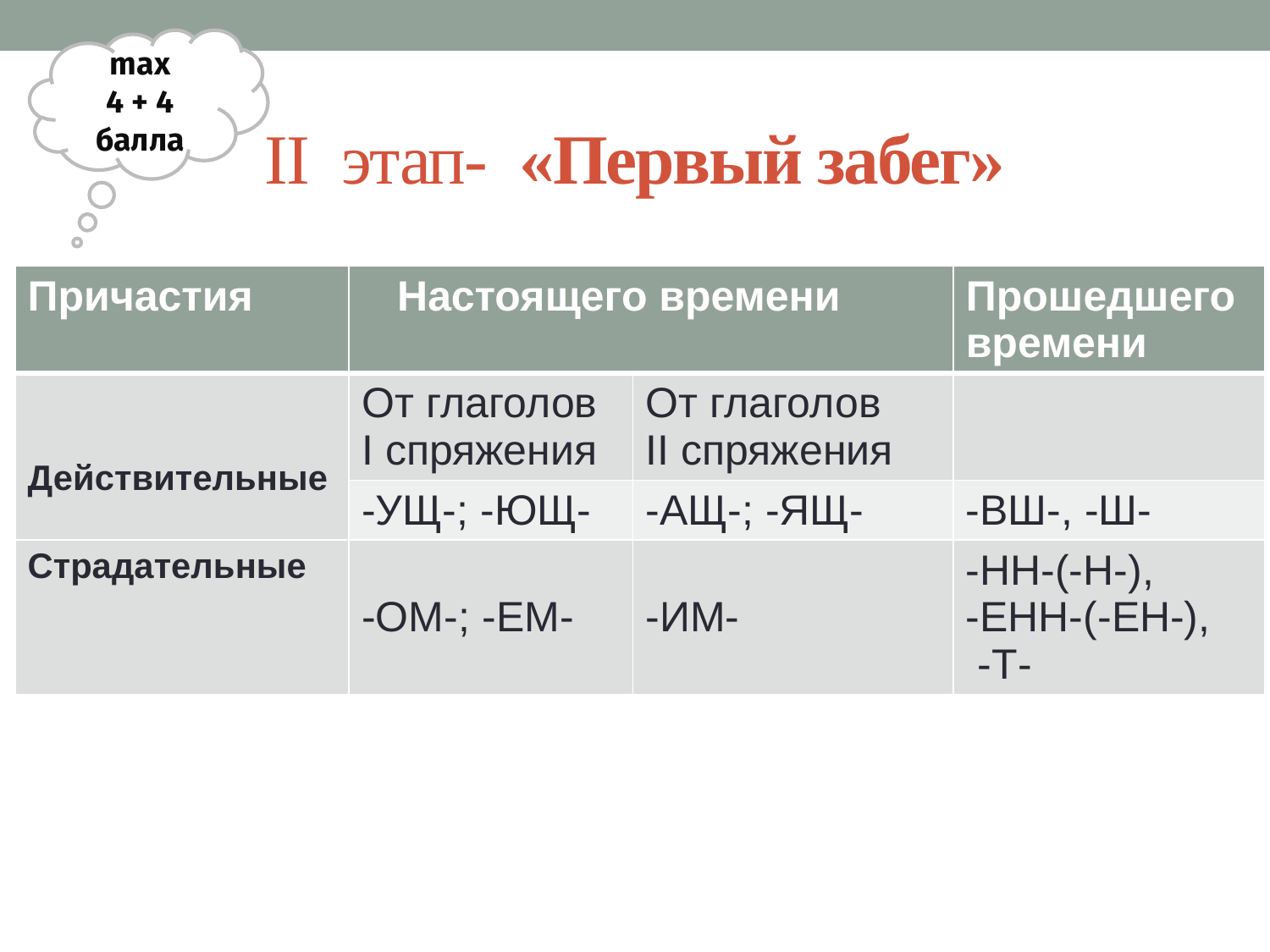

max
4 + 4 балла
# II  этап-  «Первый забег»
| Причастия | Настоящего времени |  | Прошедшего времени |
| --- | --- | --- | --- |
| Действительные | От глаголов I cпряжения | От глаголов II спряжения |  |
|  | -УЩ-; -ЮЩ- | -АЩ-; -ЯЩ- | -ВШ-, -Ш- |
| Страдательные | -ОМ-; -ЕМ- | -ИМ- | -НН-(-Н-), -ЕНН-(-ЕН-), -Т- |